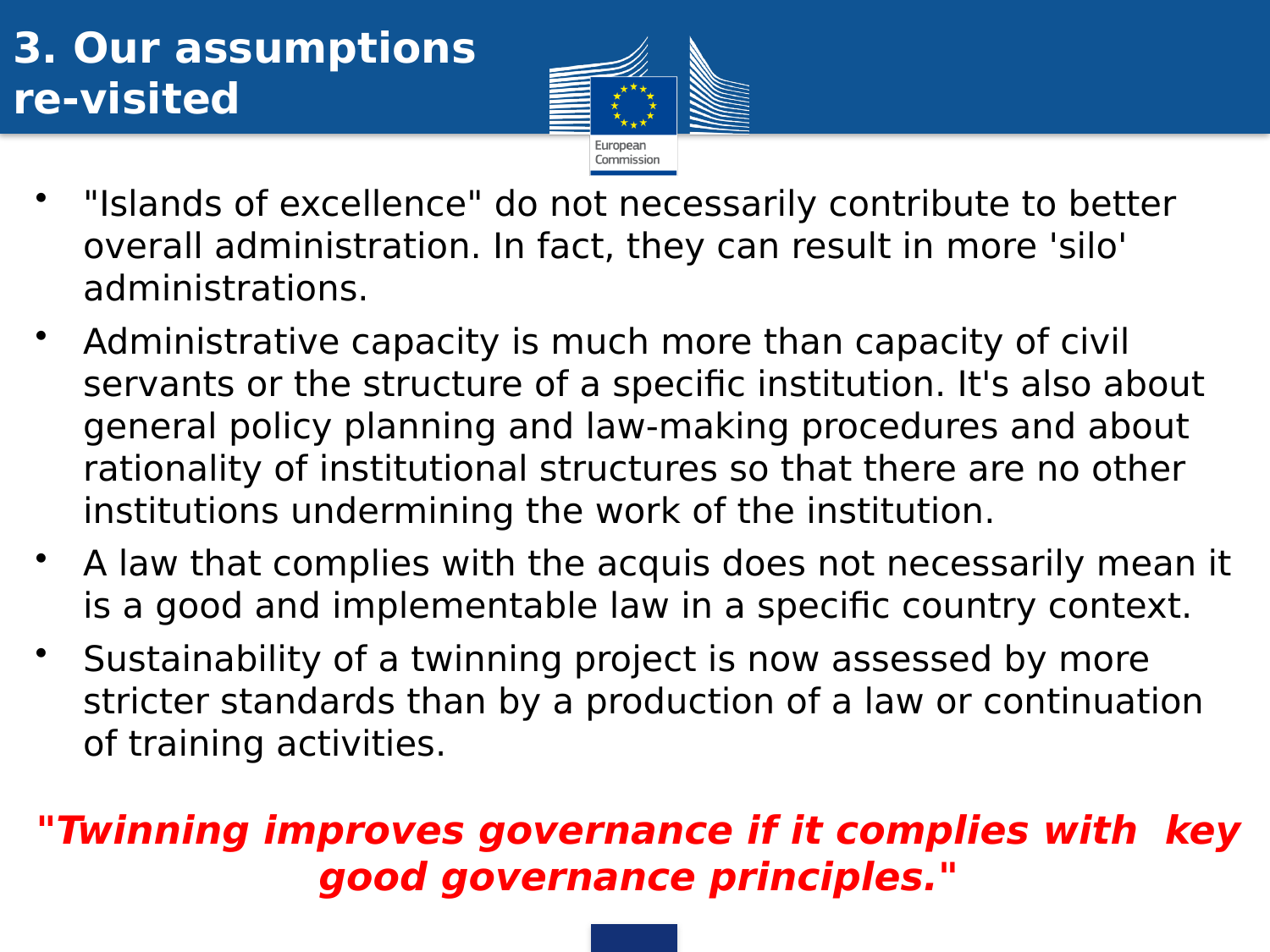

# 3. Our assumptions re-visited
"Islands of excellence" do not necessarily contribute to better overall administration. In fact, they can result in more 'silo' administrations.
Administrative capacity is much more than capacity of civil servants or the structure of a specific institution. It's also about general policy planning and law-making procedures and about rationality of institutional structures so that there are no other institutions undermining the work of the institution.
A law that complies with the acquis does not necessarily mean it is a good and implementable law in a specific country context.
Sustainability of a twinning project is now assessed by more stricter standards than by a production of a law or continuation of training activities.

"Twinning improves governance if it complies with  key good governance principles."